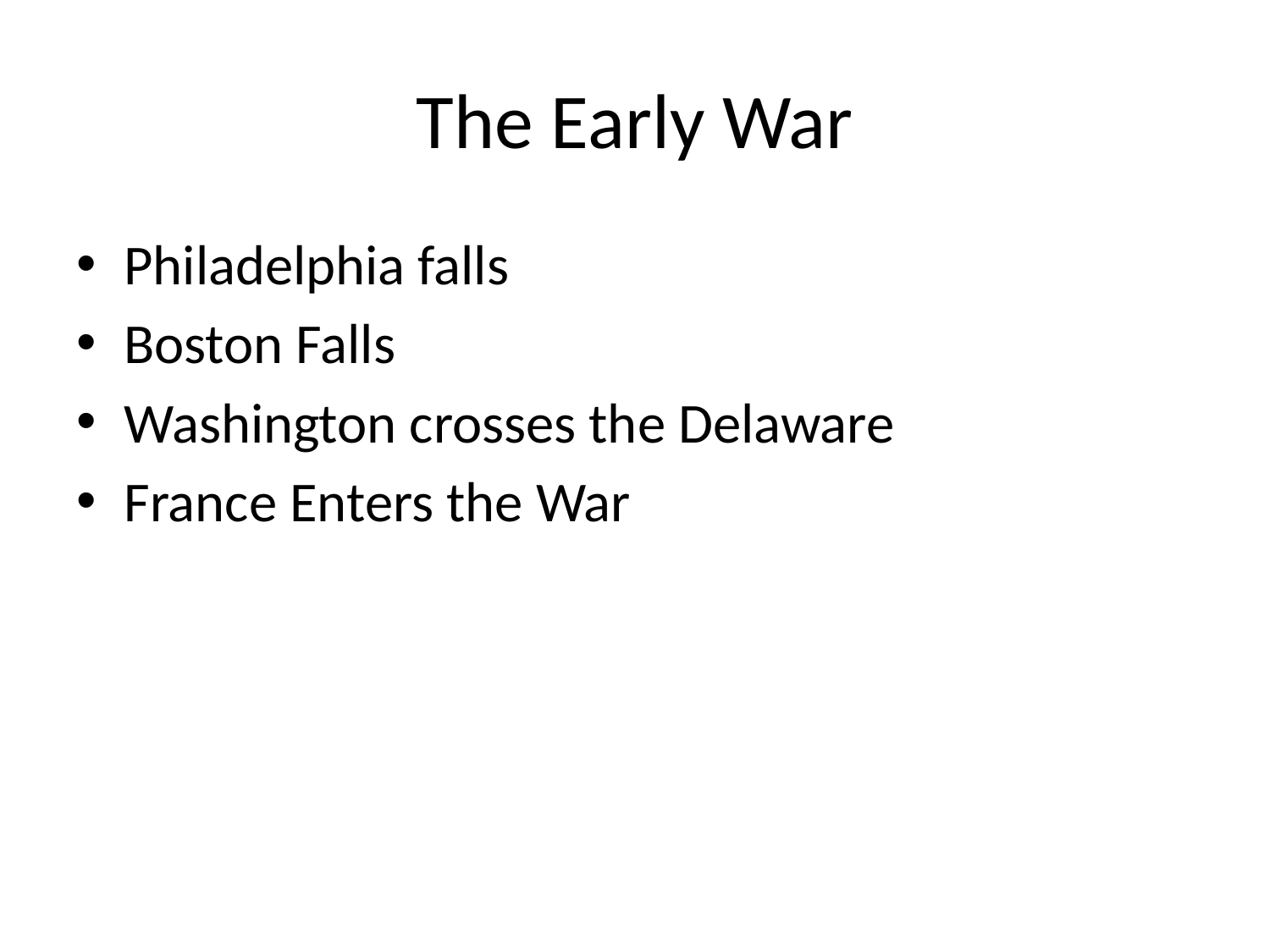

# The Early War
Philadelphia falls
Boston Falls
Washington crosses the Delaware
France Enters the War